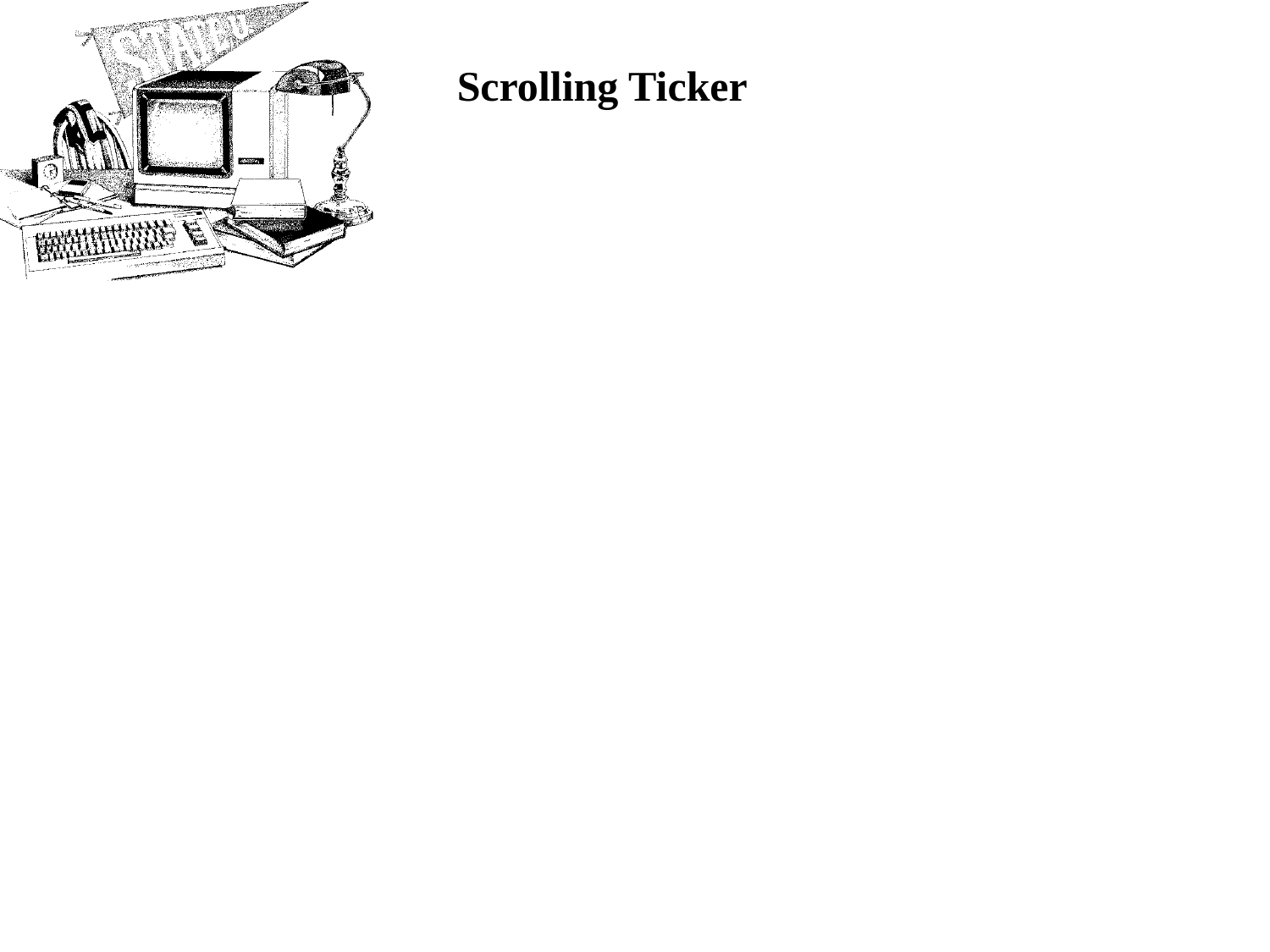

Scrolling Ticker
This is only a practice.